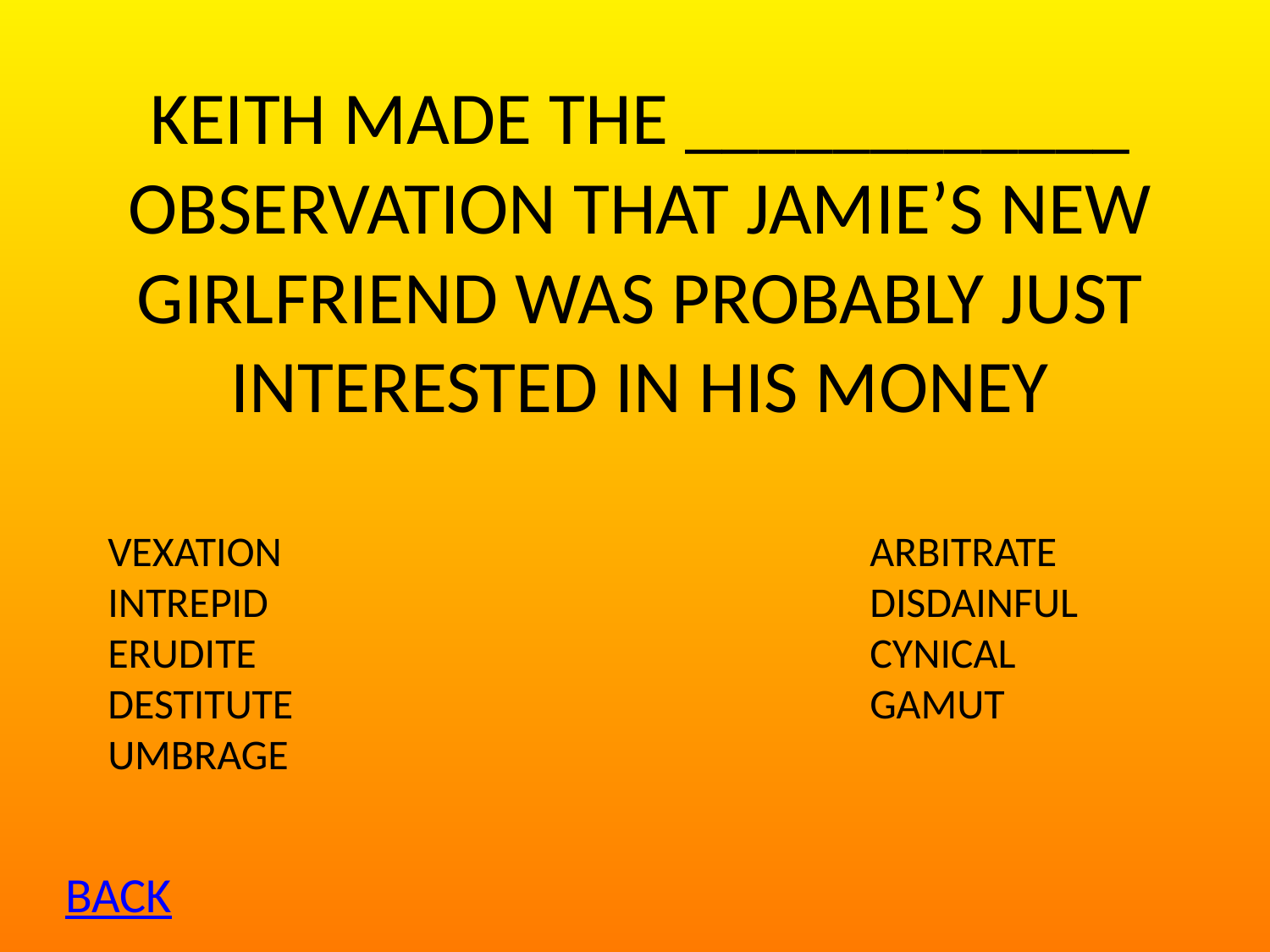

# KEITH MADE THE ____________ OBSERVATION THAT JAMIE’S NEW GIRLFRIEND WAS PROBABLY JUST INTERESTED IN HIS MONEY
VEXATION					ARBITRATE
INTREPID					DISDAINFUL
ERUDITE					CYNICAL
DESTITUTE					GAMUT
UMBRAGE
BACK